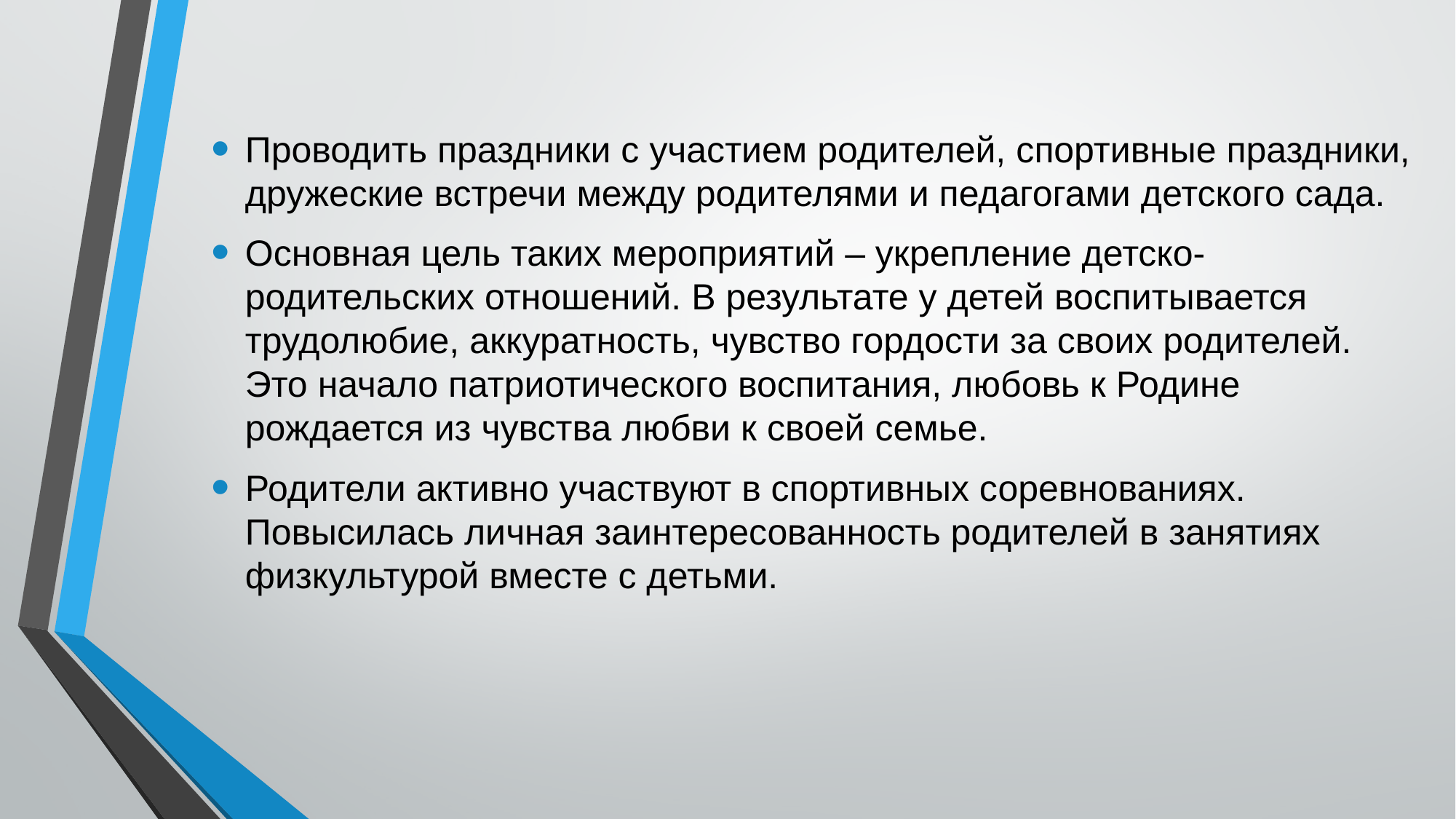

#
Проводить праздники с участием родителей, спортивные праздники, дружеские встречи между родителями и педагогами детского сада.
Основная цель таких мероприятий – укрепление детско-родительских отношений. В результате у детей воспитывается трудолюбие, аккуратность, чувство гордости за своих родителей. Это начало патриотического воспитания, любовь к Родине рождается из чувства любви к своей семье.
Родители активно участвуют в спортивных соревнованиях. Повысилась личная заинтересованность родителей в занятиях физкультурой вместе с детьми.